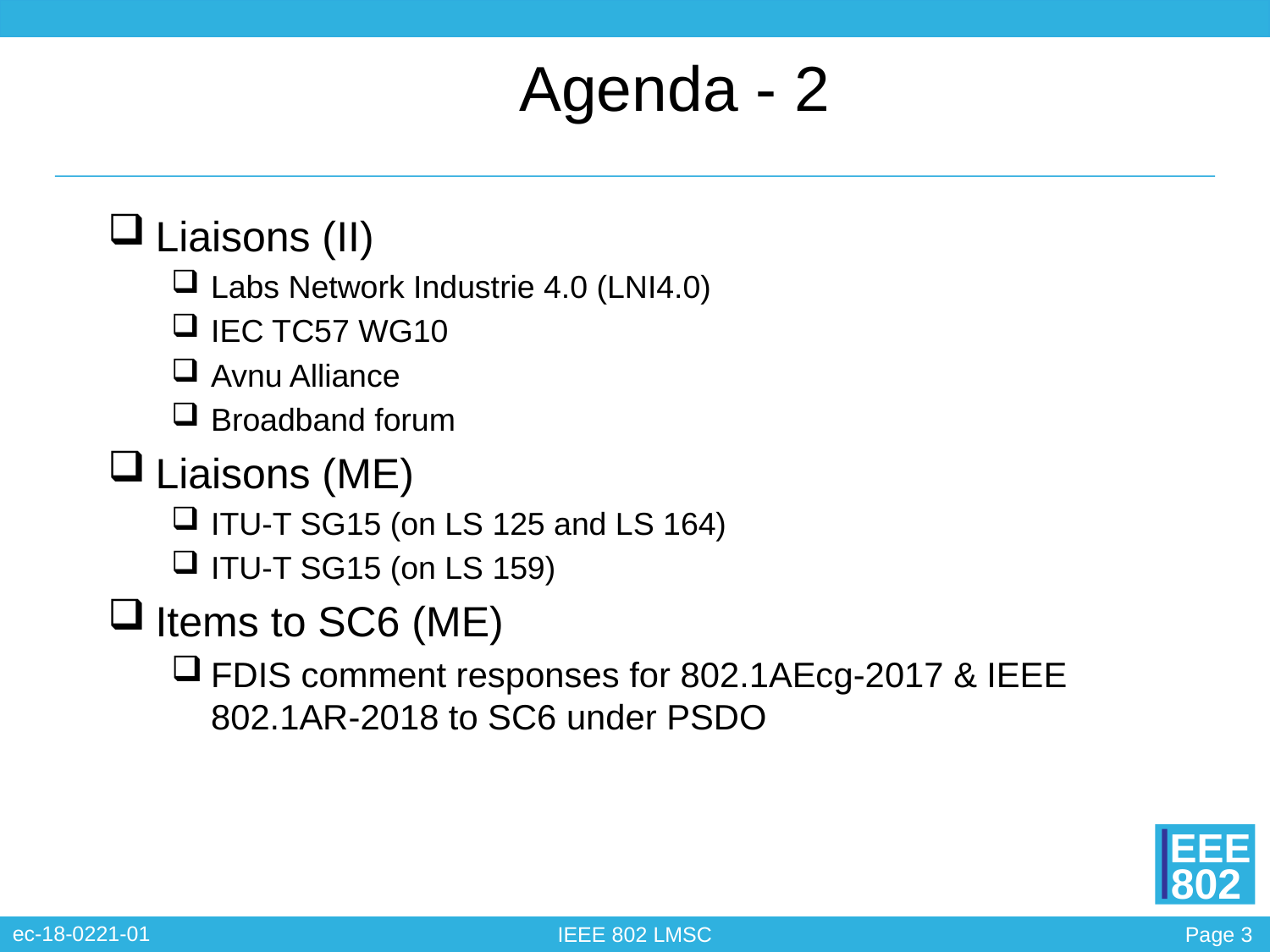

# Agenda - 2
Liaisons (II)
Labs Network Industrie 4.0 (LNI4.0)
IEC TC57 WG10
Avnu Alliance
Broadband forum
Liaisons (ME)
ITU-T SG15 (on LS 125 and LS 164)
ITU-T SG15 (on LS 159)
Items to SC6 (ME)
FDIS comment responses for 802.1AEcg-2017 & IEEE 802.1AR-2018 to SC6 under PSDO